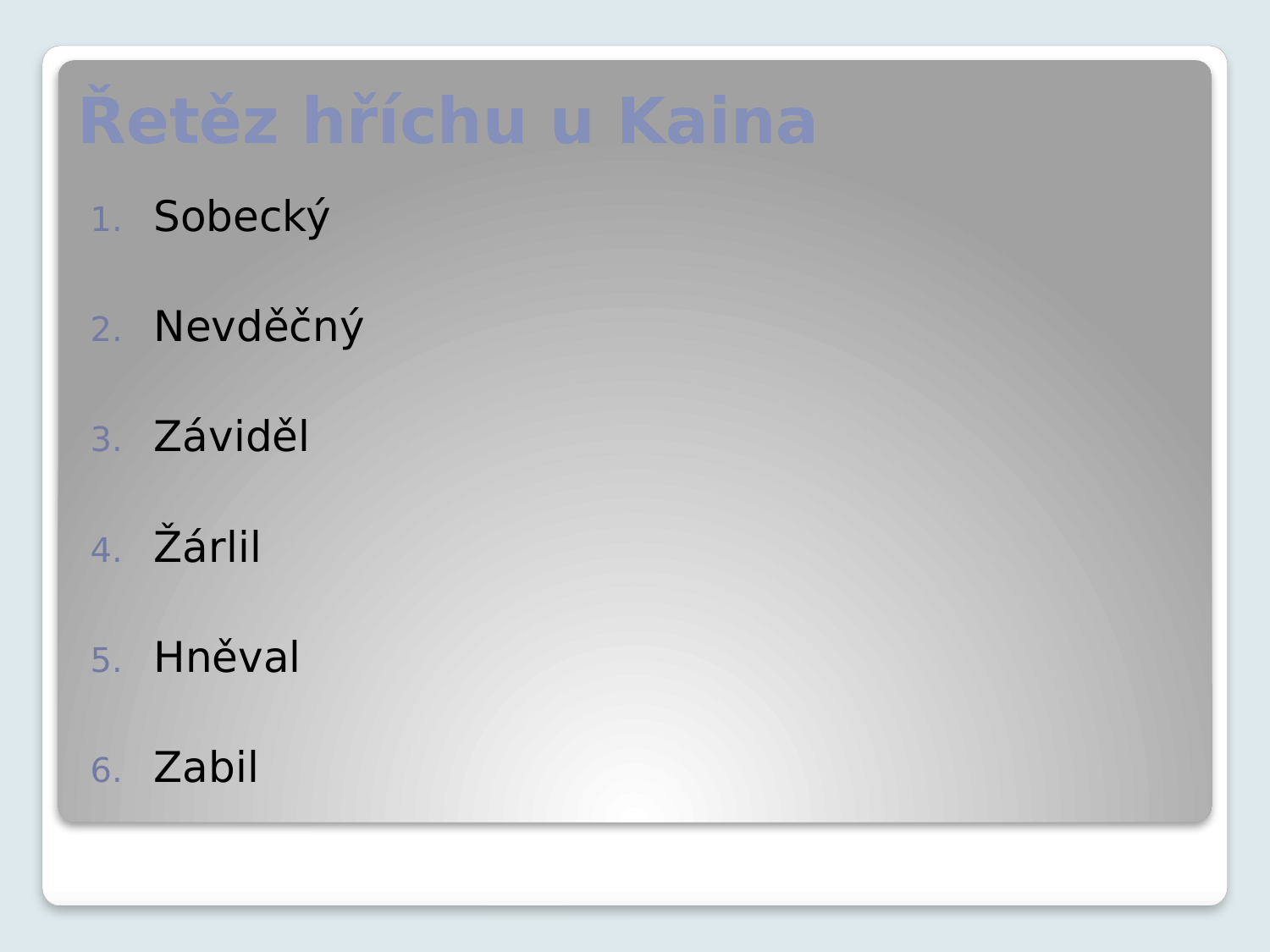

# Řetěz hříchu u Kaina
Sobecký

Nevděčný

Záviděl

Žárlil

Hněval

Zabil